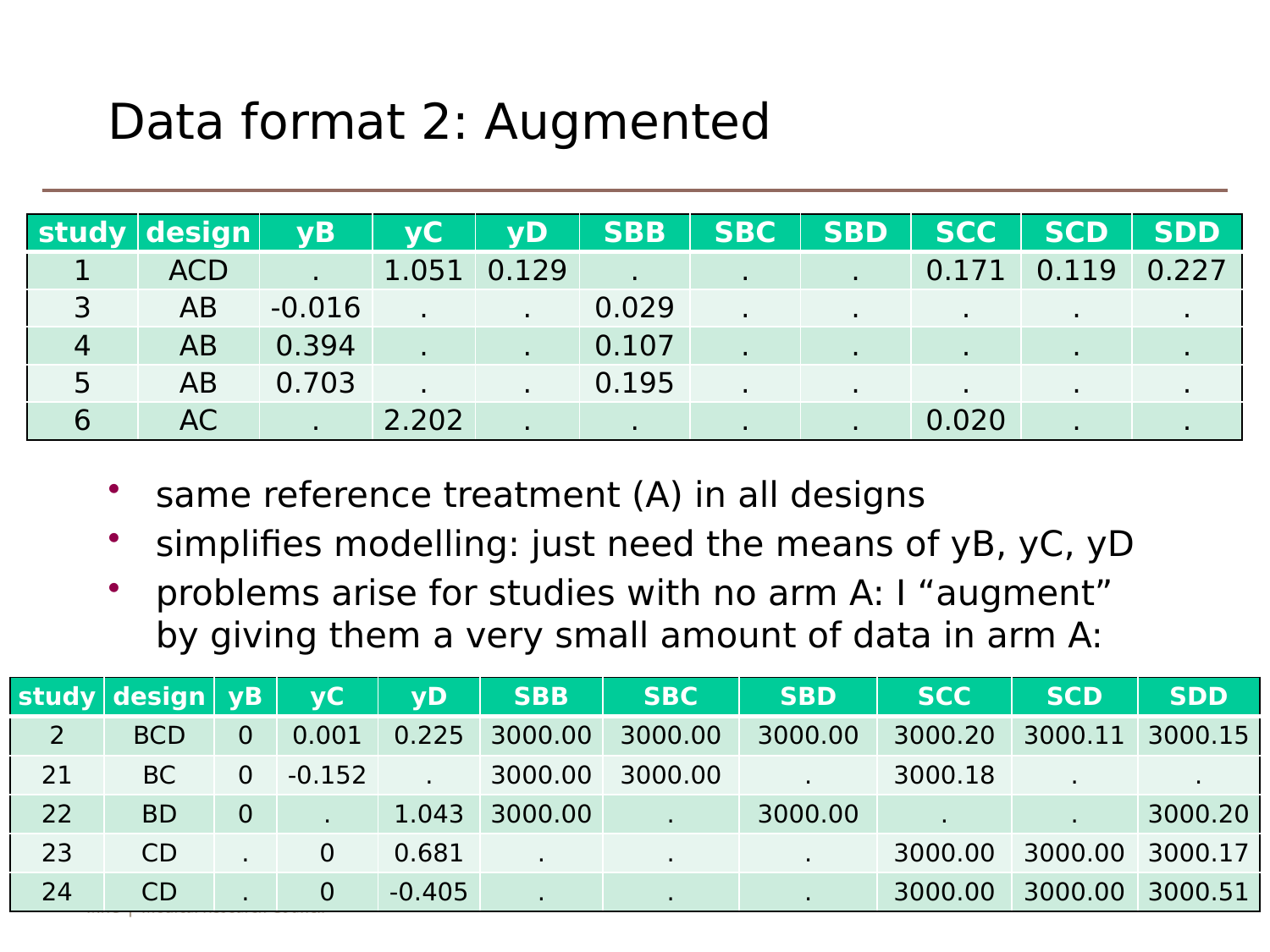

# Data format 2: Augmented
| study | design | yB | yC | yD | SBB | SBC | SBD | SCC | SCD | SDD |
| --- | --- | --- | --- | --- | --- | --- | --- | --- | --- | --- |
| 1 | ACD | . | 1.051 | 0.129 | . | . | . | 0.171 | 0.119 | 0.227 |
| 3 | AB | -0.016 | . | . | 0.029 | . | . | . | . | . |
| 4 | AB | 0.394 | . | . | 0.107 | . | . | . | . | . |
| 5 | AB | 0.703 | . | . | 0.195 | . | . | . | . | . |
| 6 | AC | . | 2.202 | . | . | . | . | 0.020 | . | . |
same reference treatment (A) in all designs
simplifies modelling: just need the means of yB, yC, yD
problems arise for studies with no arm A: I “augment” by giving them a very small amount of data in arm A:
| study | design | yB | yC | yD | SBB | SBC | SBD | SCC | SCD | SDD |
| --- | --- | --- | --- | --- | --- | --- | --- | --- | --- | --- |
| 2 | BCD | 0 | 0.001 | 0.225 | 3000.00 | 3000.00 | 3000.00 | 3000.20 | 3000.11 | 3000.15 |
| 21 | BC | 0 | -0.152 | . | 3000.00 | 3000.00 | . | 3000.18 | . | . |
| 22 | BD | 0 | . | 1.043 | 3000.00 | . | 3000.00 | . | . | 3000.20 |
| 23 | CD | . | 0 | 0.681 | . | . | . | 3000.00 | 3000.00 | 3000.17 |
| 24 | CD | . | 0 | -0.405 | . | . | . | 3000.00 | 3000.00 | 3000.51 |
12